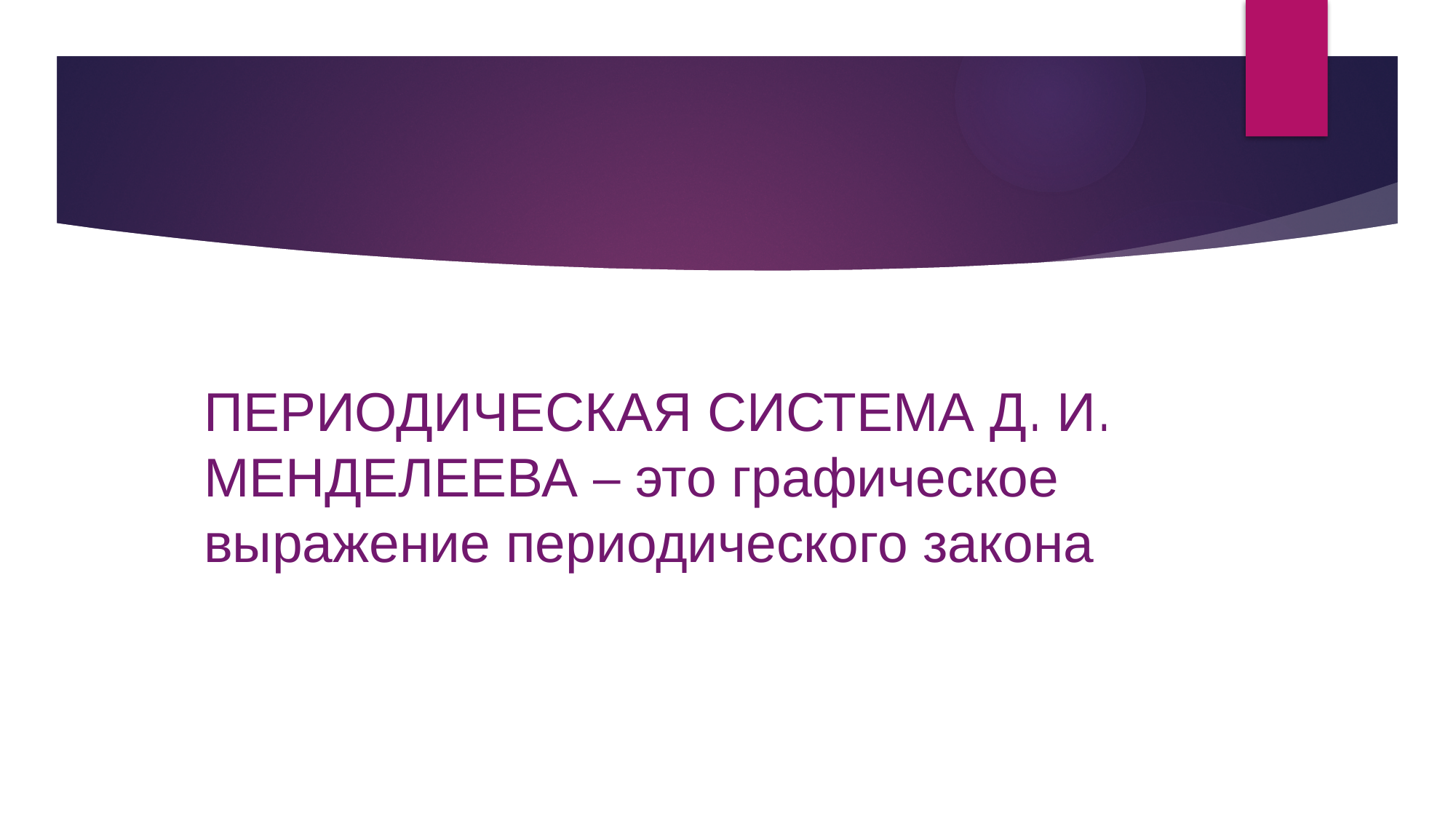

# ПЕРИОДИЧЕСКАЯ СИСТЕМА Д. И. МЕНДЕЛЕЕВА – это графическое выражение периодического закона